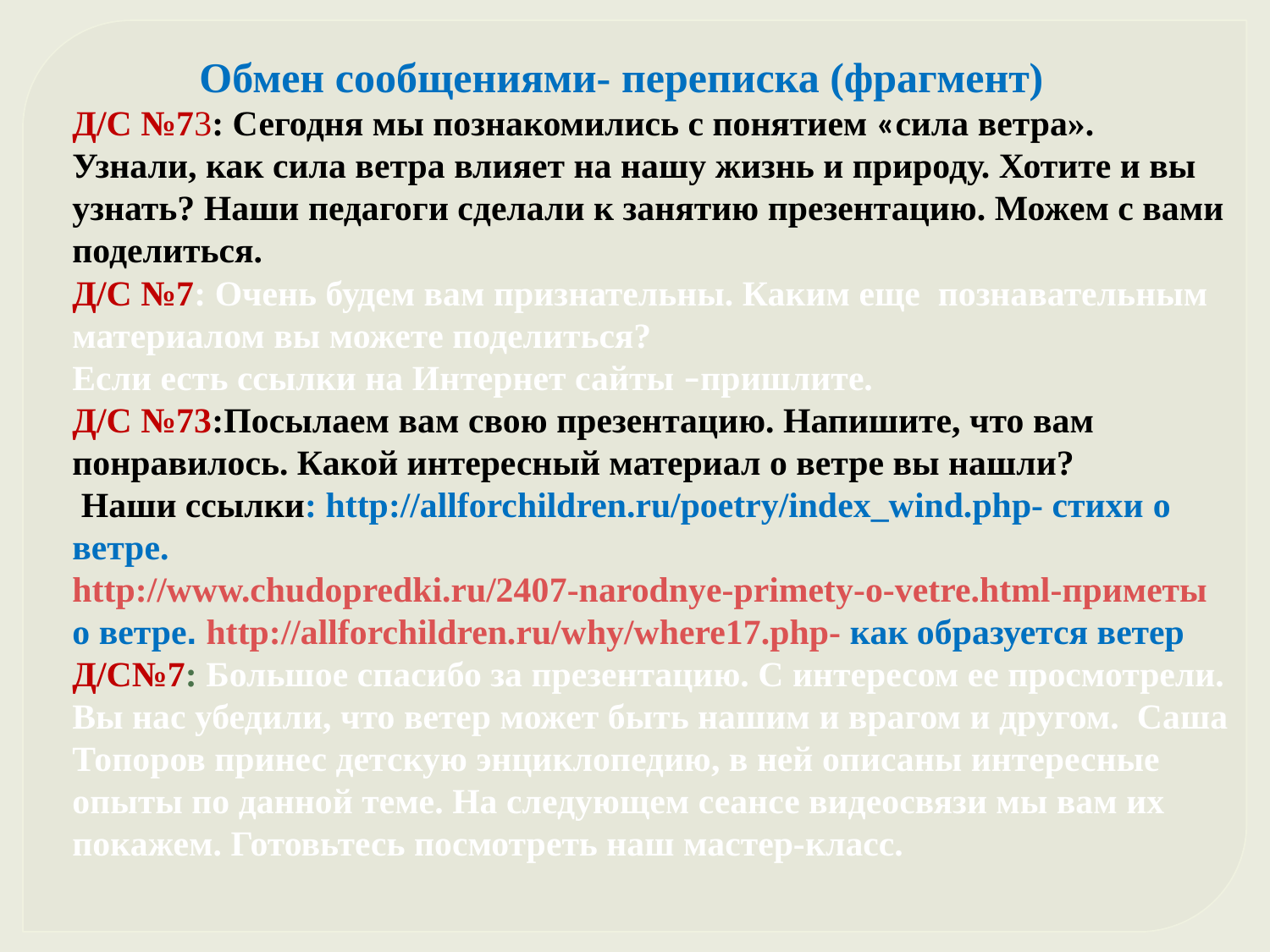

Обмен сообщениями- переписка (фрагмент)
Д/С №73: Сегодня мы познакомились с понятием «сила ветра».
Узнали, как сила ветра влияет на нашу жизнь и природу. Хотите и вы узнать? Наши педагоги сделали к занятию презентацию. Можем с вами поделиться.
Д/С №7: Очень будем вам признательны. Каким еще  познавательным материалом вы можете поделиться?
Если есть ссылки на Интернет сайты –пришлите.
Д/С №73:Посылаем вам свою презентацию. Напишите, что вам понравилось. Какой интересный материал о ветре вы нашли?
 Наши ссылки: http://allforchildren.ru/poetry/index_wind.php- стихи о ветре. http://www.chudopredki.ru/2407-narodnye-primety-o-vetre.html-приметы  о ветре. http://allforchildren.ru/why/where17.php- как образуется ветер
Д/С№7: Большое спасибо за презентацию. С интересом ее просмотрели. Вы нас убедили, что ветер может быть нашим и врагом и другом.  Саша Топоров принес детскую энциклопедию, в ней описаны интересные опыты по данной теме. На следующем сеансе видеосвязи мы вам их покажем. Готовьтесь посмотреть наш мастер-класс.